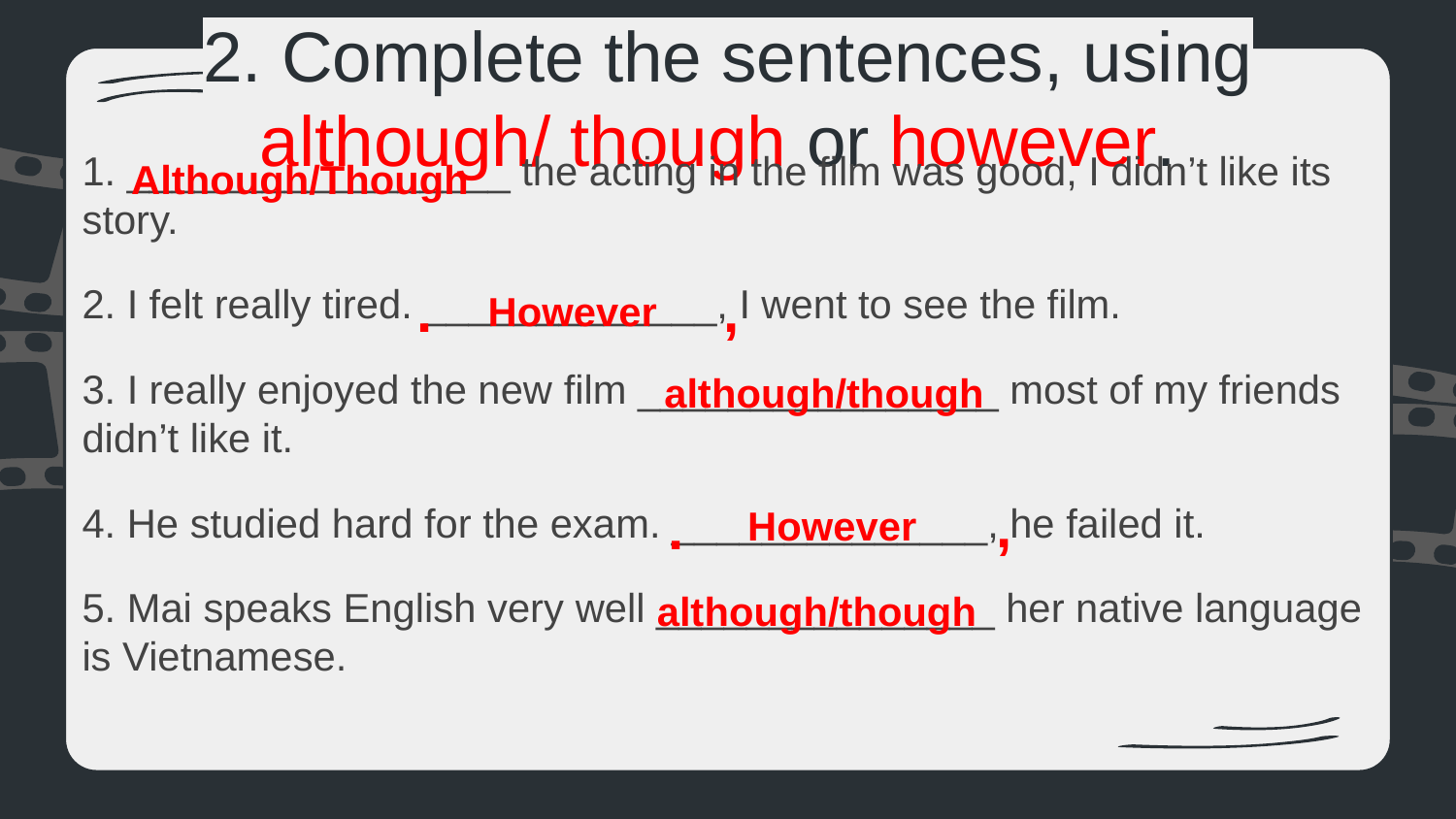

# 2. Complete the sentences, using although/ though or however.
1. _________________ the acting in the film was good, I didn’t like its story.
2. I felt really tired. _____________, I went to see the film.
3. I really enjoyed the new film ________________ most of my friends didn’t like it.
4. He studied hard for the exam. ______________, he failed it.
5. Mai speaks English very well _______________ her native language is Vietnamese.
Although/Though
.
However
,
although/though
However
,
.
although/though